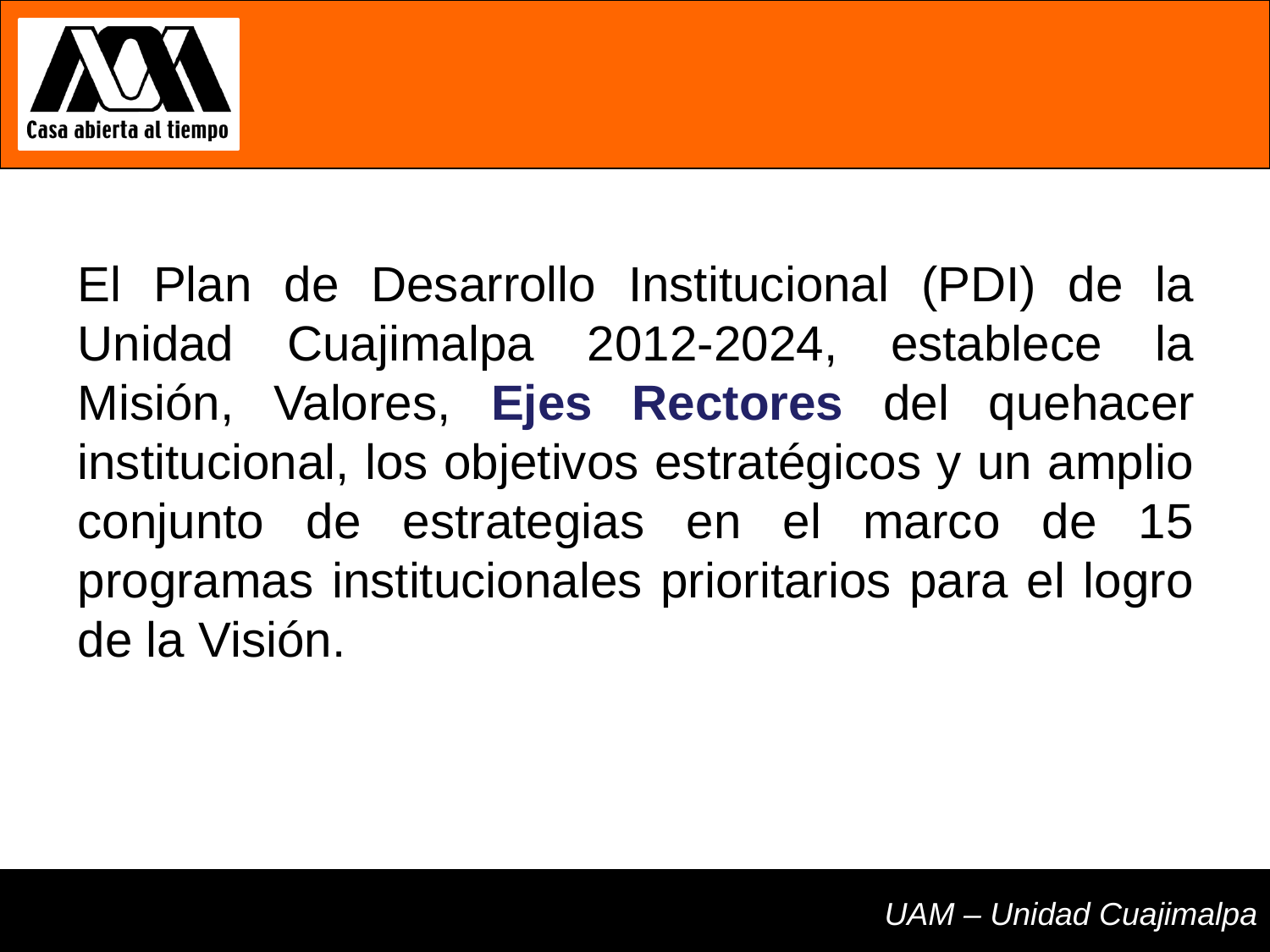

El Plan de Desarrollo Institucional (PDI) de la Unidad Cuajimalpa 2012-2024, establece la Misión, Valores, Ejes Rectores del quehacer institucional, los objetivos estratégicos y un amplio conjunto de estrategias en el marco de 15 programas institucionales prioritarios para el logro de la Visión.